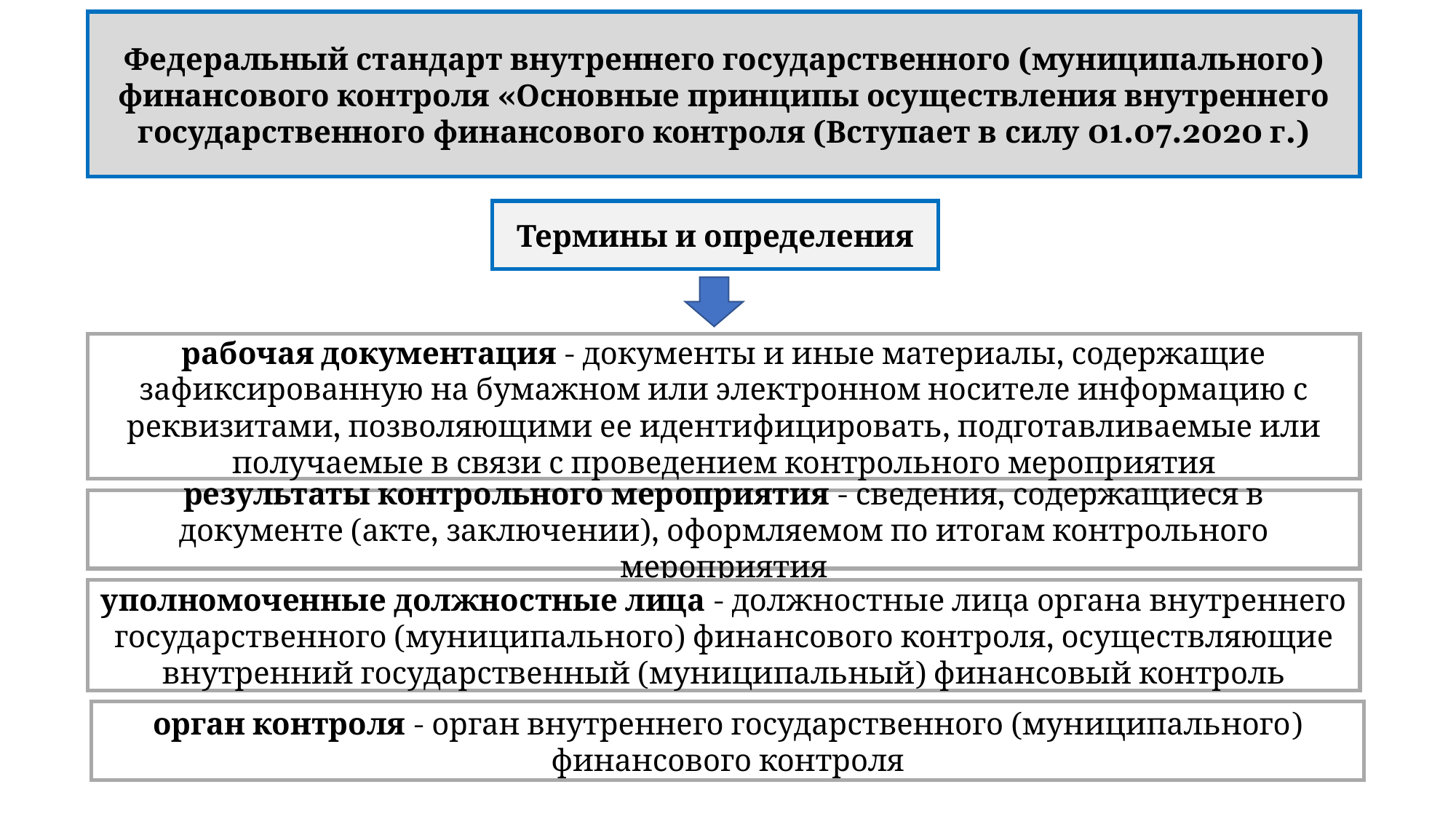

Федеральный стандарт внутреннего государственного (муниципального) финансового контроля «Основные принципы осуществления внутреннего государственного финансового контроля (Вступает в силу 01.07.2020 г.)
Термины и определения

рабочая документация - документы и иные материалы, содержащие зафиксированную на бумажном или электронном носителе информацию с реквизитами, позволяющими ее идентифицировать, подготавливаемые или получаемые в связи с проведением контрольного мероприятия
результаты контрольного мероприятия - сведения, содержащиеся в документе (акте, заключении), оформляемом по итогам контрольного мероприятия
уполномоченные должностные лица - должностные лица органа внутреннего государственного (муниципального) финансового контроля, осуществляющие внутренний государственный (муниципальный) финансовый контроль
орган контроля - орган внутреннего государственного (муниципального) финансового контроля